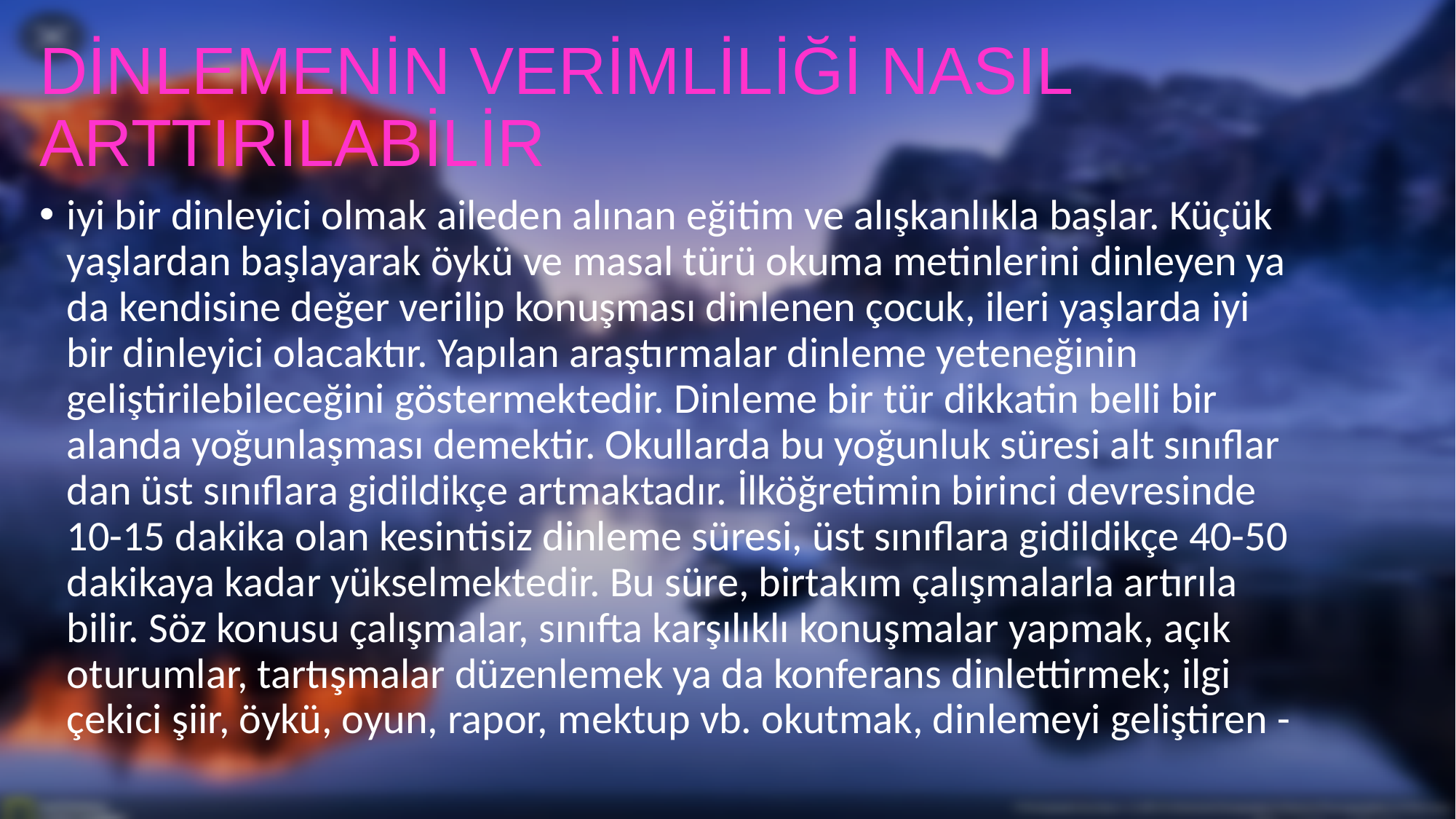

# DİNLEMENİN VERİMLİLİĞİ NASIL ARTTIRILABİLİR
iyi bir dinleyici olmak aileden alınan eğitim ve alışkanlıkla başlar. Küçük yaşlardan başlayarak öykü ve masal türü okuma metinlerini dinleyen ya da kendisine değer verilip konuşması dinlenen çocuk, ileri yaşlarda iyi bir dinleyici olacaktır. Yapılan araştırmalar dinleme yeteneğinin geliştirilebileceğini göstermektedir. Dinleme bir tür dikkatin belli bir alanda yoğunlaşması demektir. Okullarda bu yoğunluk süresi alt sınıflar dan üst sınıflara gidildikçe artmaktadır. İlköğretimin birinci devresinde 10-15 dakika olan kesintisiz dinleme süresi, üst sınıflara gidildikçe 40-50 dakikaya kadar yükselmektedir. Bu süre, birtakım çalışmalarla artırıla bilir. Söz konusu çalışmalar, sınıfta karşılıklı konuşmalar yapmak, açık oturumlar, tartışmalar düzenlemek ya da konferans dinlettirmek; ilgi çekici şiir, öykü, oyun, rapor, mektup vb. okutmak, dinlemeyi geliştiren -